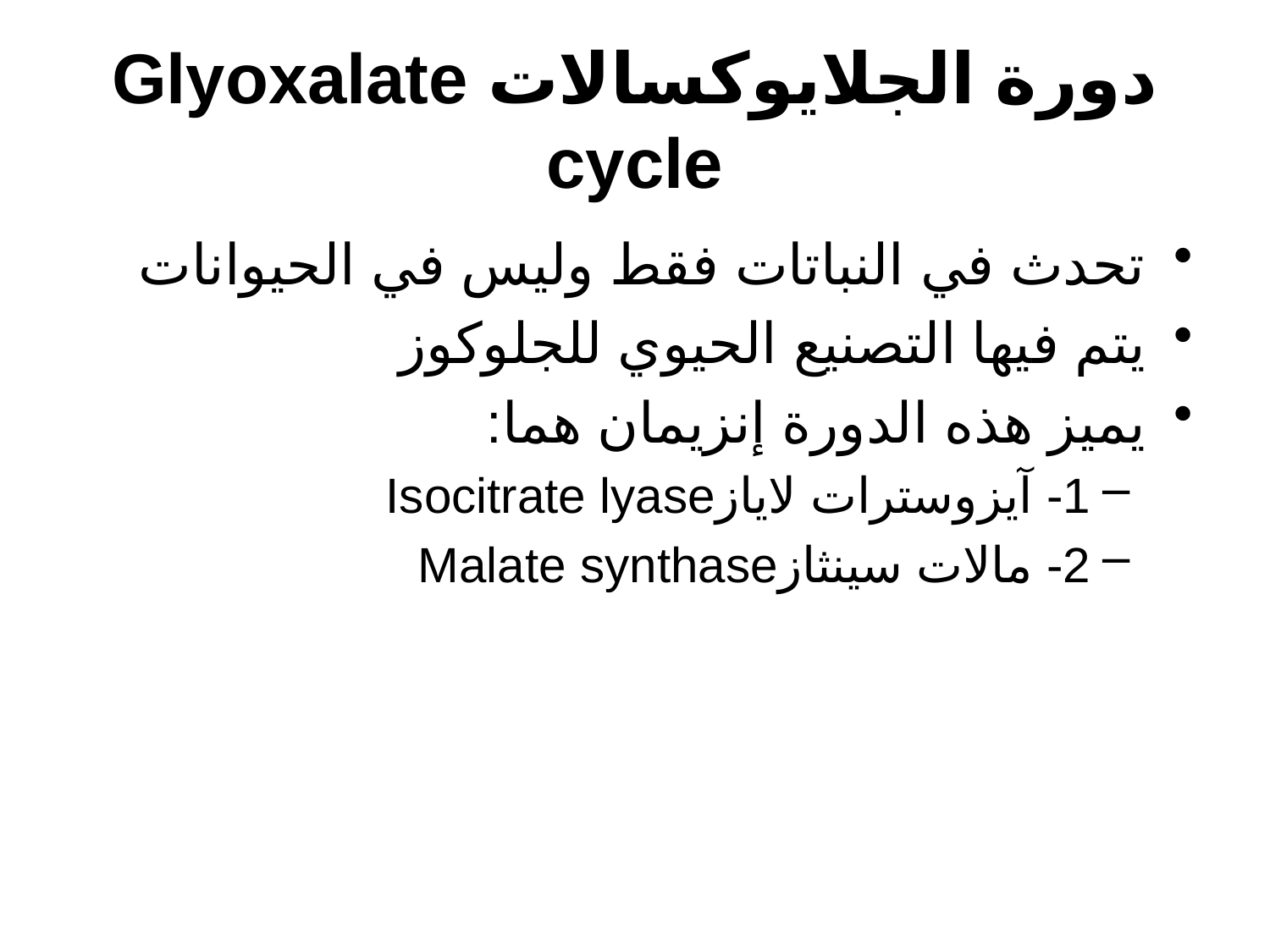

# دورة الجلايوكسالات Glyoxalate cycle
تحدث في النباتات فقط وليس في الحيوانات
يتم فيها التصنيع الحيوي للجلوكوز
يميز هذه الدورة إنزيمان هما:
1- آيزوسترات لايازIsocitrate lyase
2- مالات سينثازMalate synthase